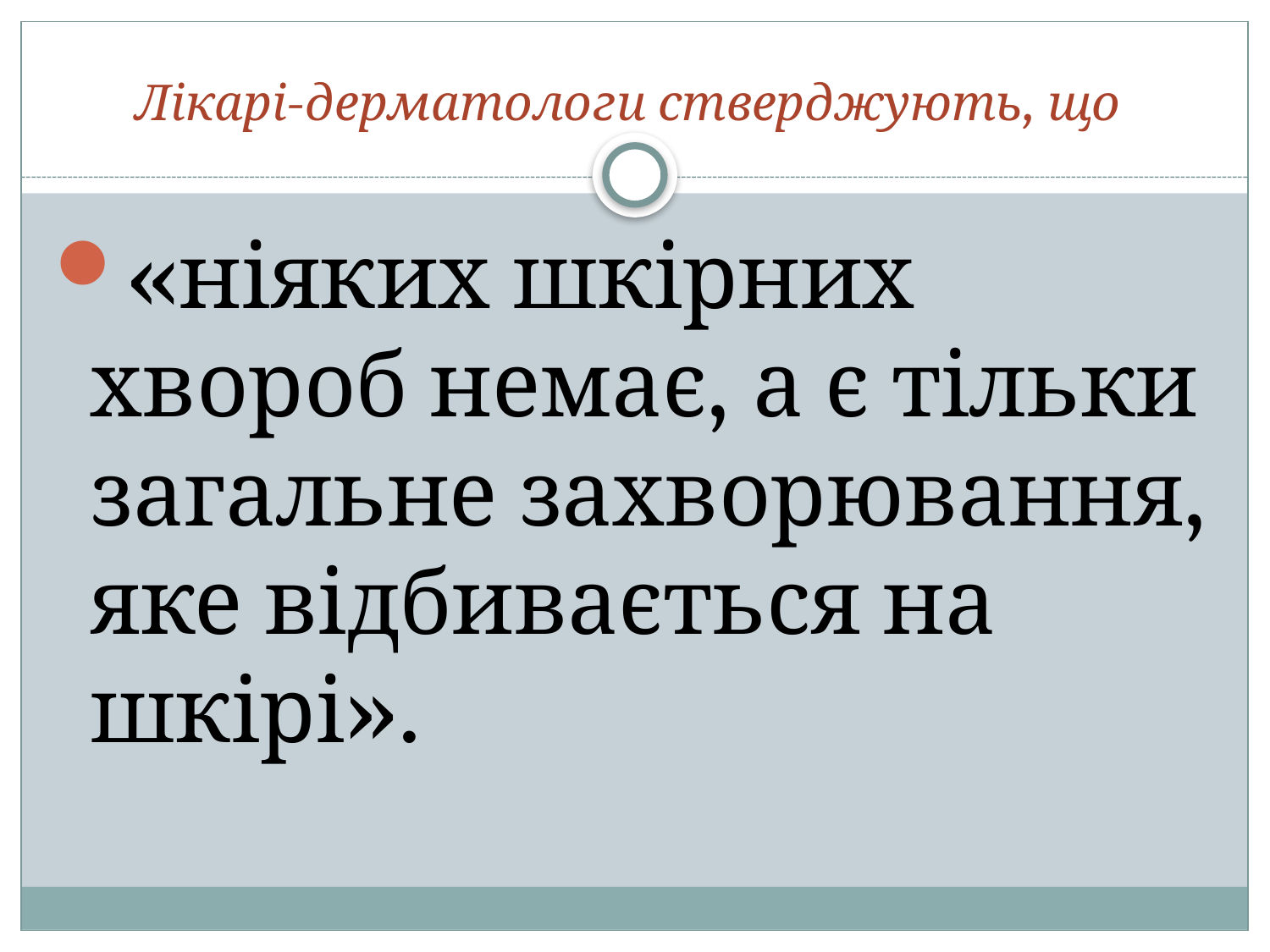

# Лікарі-дерматологи стверджують, що
«ніяких шкірних хвороб немає, а є тільки загальне захворювання, яке відбивається на шкірі».